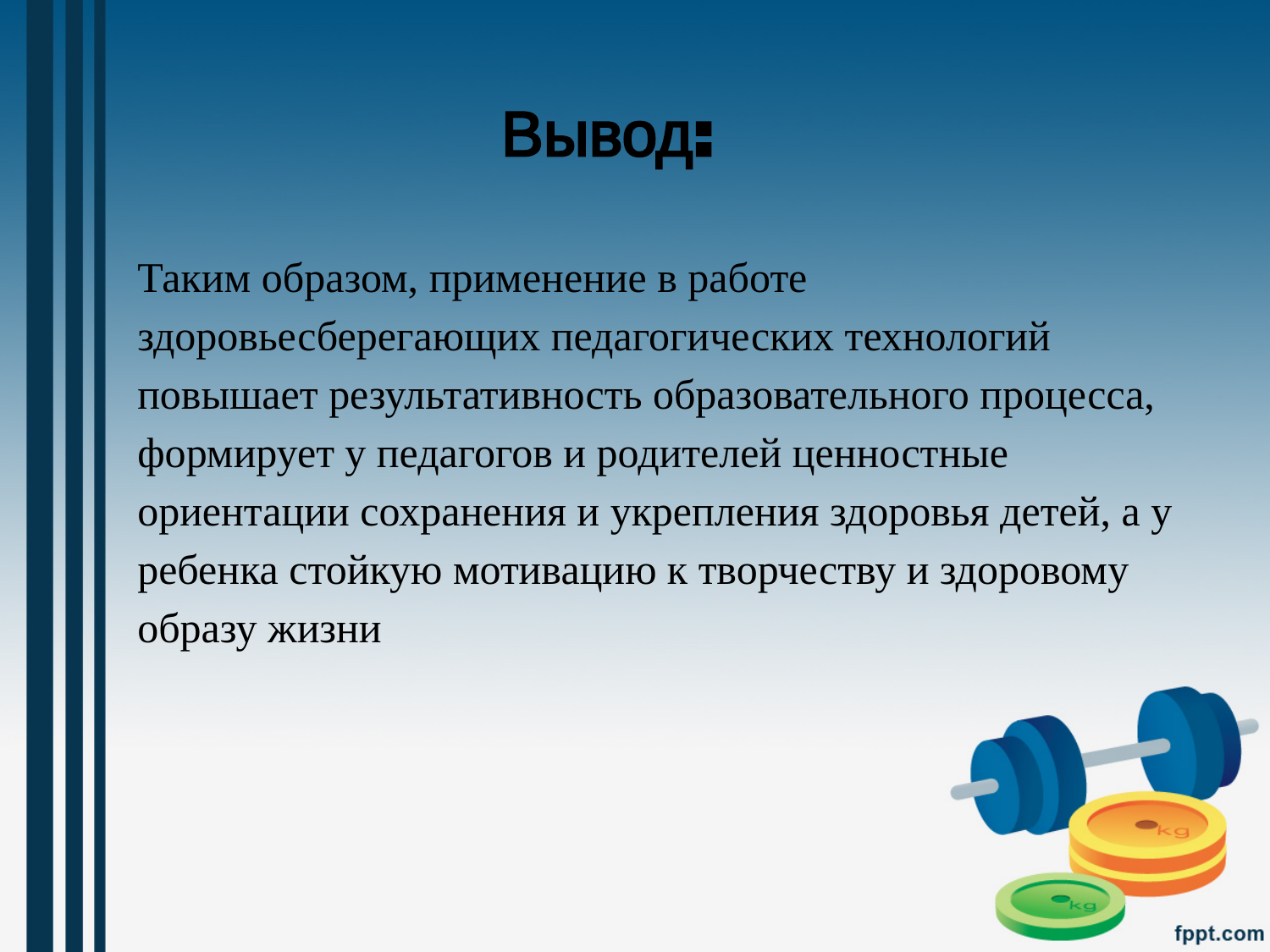

Вывод:
Таким образом, применение в работе здоровьесберегающих педагогических технологий повышает результативность образовательного процесса, 
формирует у педагогов и родителей ценностные ориентации сохранения и укрепления здоровья детей, а у ребенка стойкую мотивацию к творчеству и здоровому образу жизни